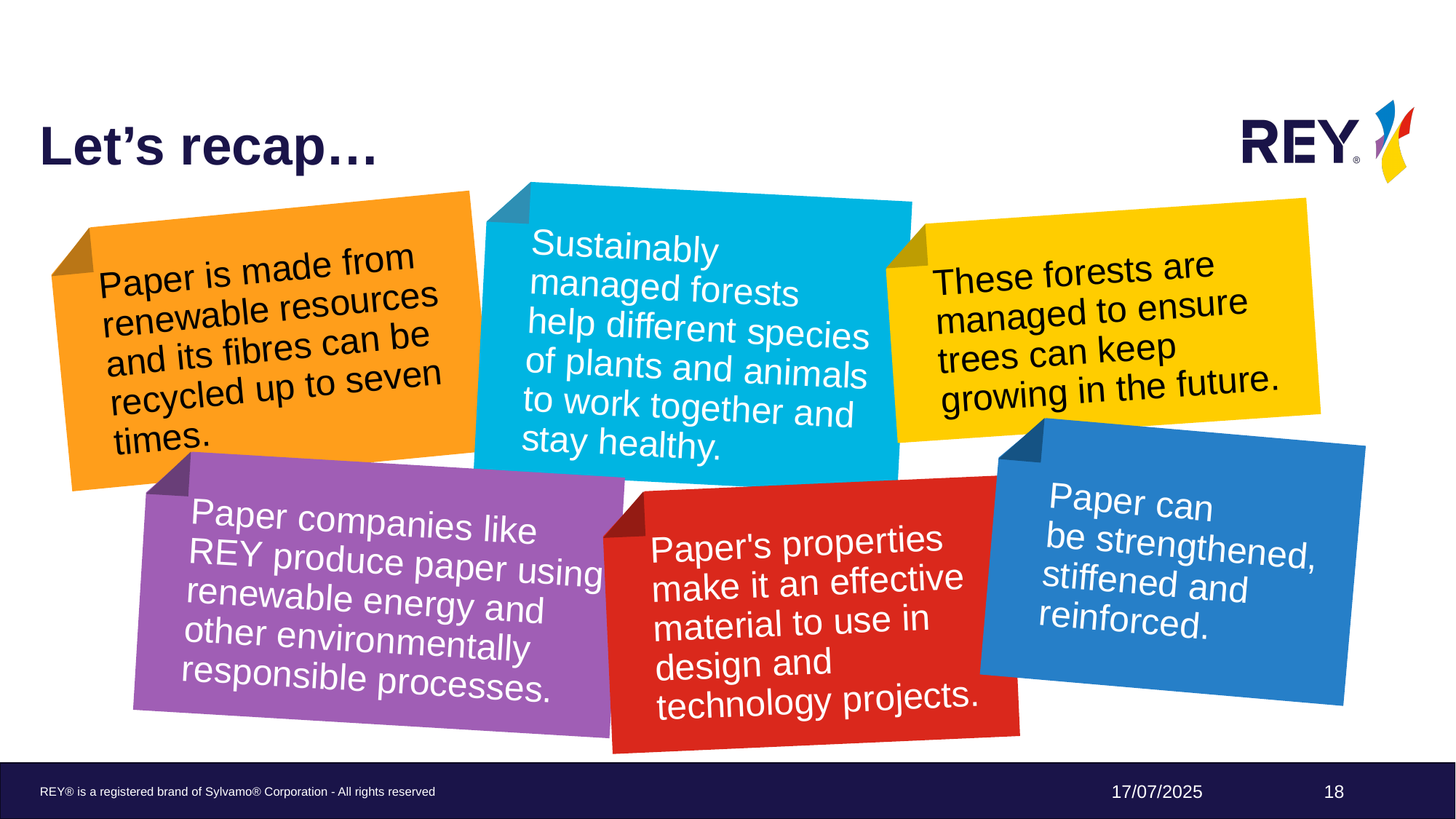

# Let’s recap…

Sustainably managed forests help different species of plants and animals to work together and stay healthy.

Paper is made from renewable resources and its fibres can be recycled up to seven times.

These forests are managed to ensure trees can keep growing in the future.

Paper can be strengthened, stiffened and reinforced.

Paper companies like REY produce paper using renewable energy and other environmentally responsible processes.

Paper's properties make it an effective material to use in design and technology projects.
18
REY® is a registered brand of Sylvamo® Corporation - All rights reserved
17/07/2025